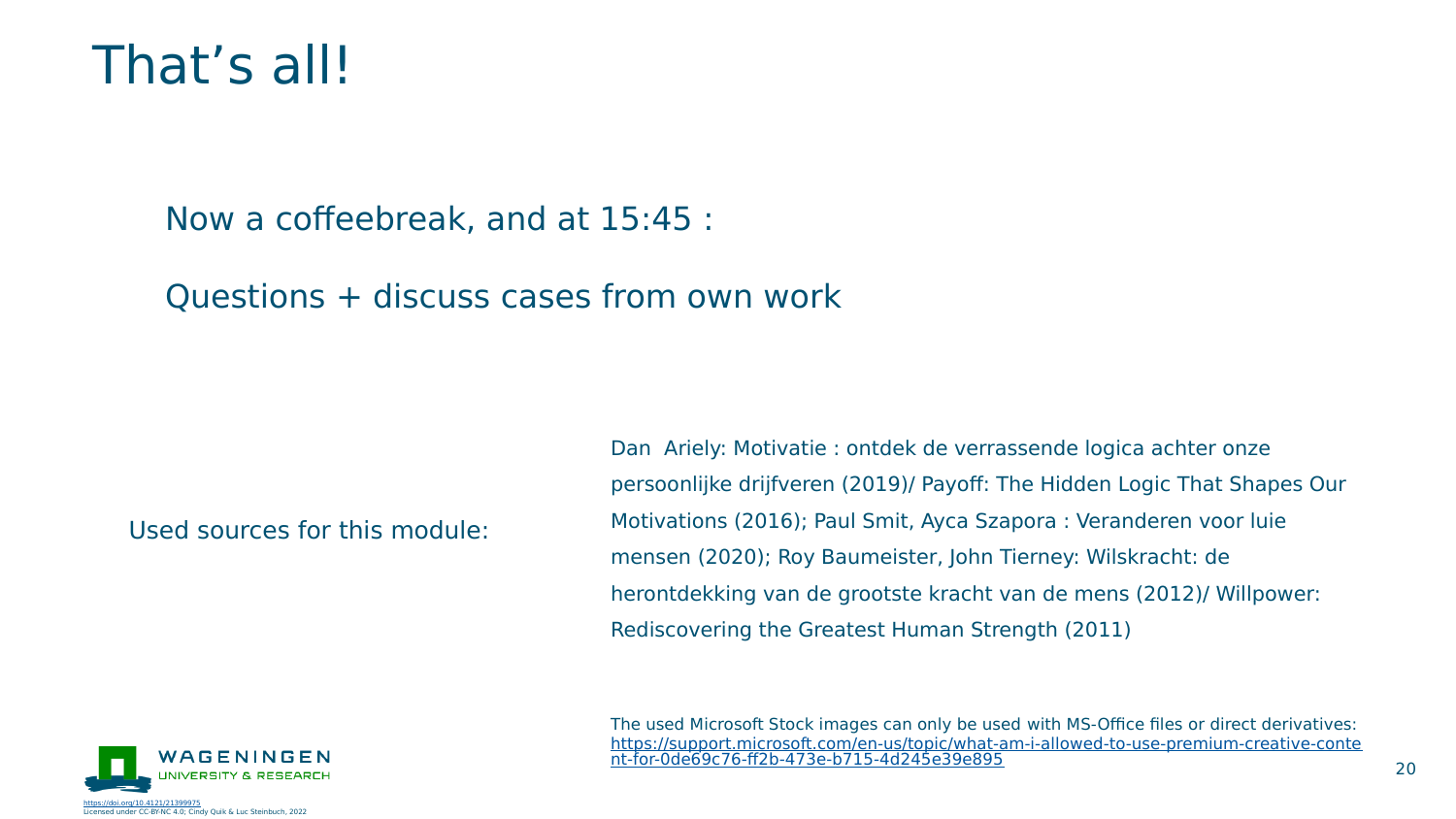

# That’s all!
Now a coffeebreak, and at 15:45 :
Questions + discuss cases from own work
Dan  Ariely: Motivatie : ontdek de verrassende logica achter onze persoonlijke drijfveren (2019)/ Payoff: The Hidden Logic That Shapes Our Motivations (2016); Paul Smit, Ayca Szapora : Veranderen voor luie mensen (2020); Roy Baumeister, John Tierney: Wilskracht: de herontdekking van de grootste kracht van de mens (2012)/ Willpower: Rediscovering the Greatest Human Strength (2011)

The used Microsoft Stock images can only be used with MS-Office files or direct derivatives:
https://support.microsoft.com/en-us/topic/what-am-i-allowed-to-use-premium-creative-content-for-0de69c76-ff2b-473e-b715-4d245e39e895
Used sources for this module:
20